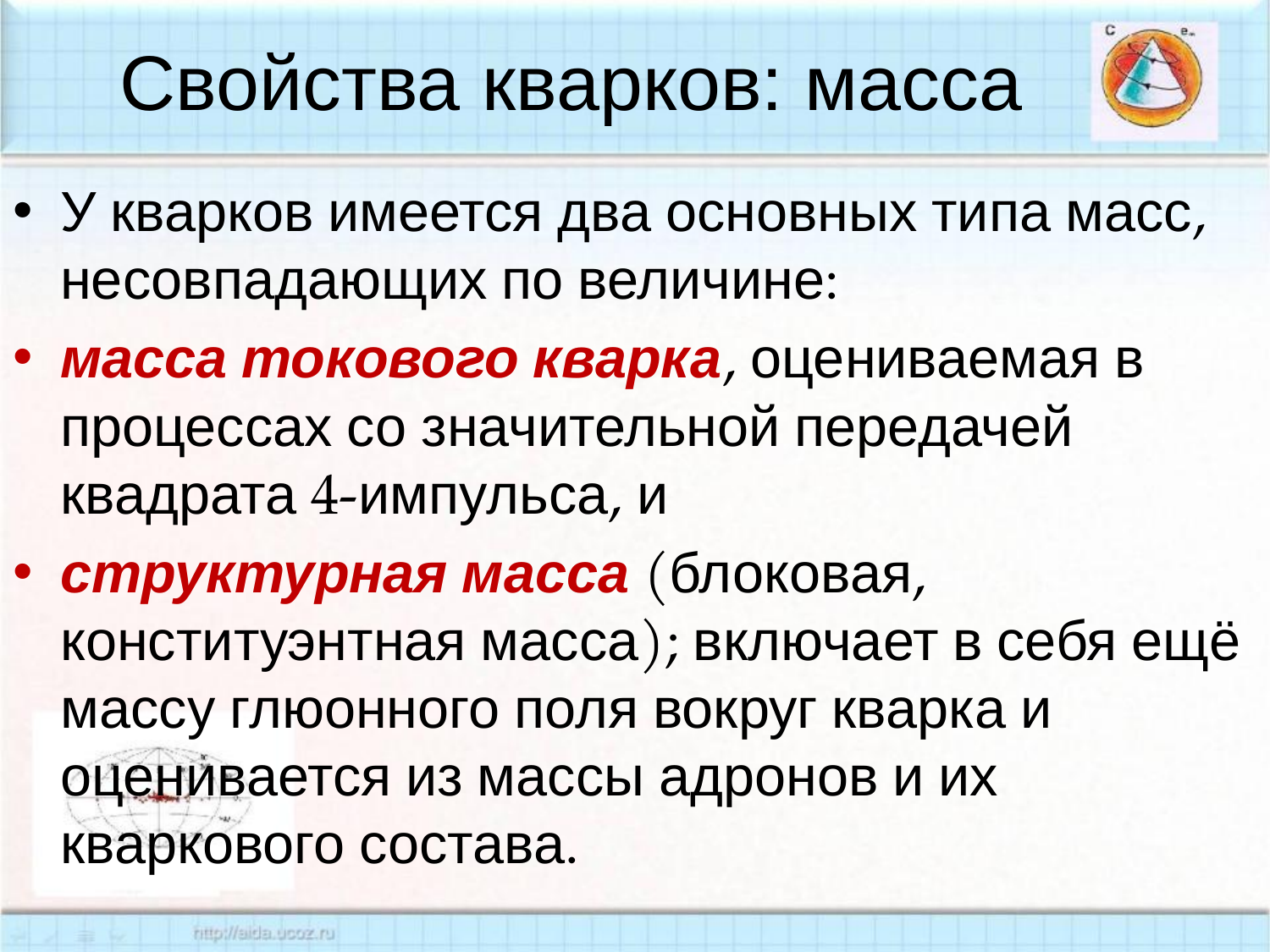

# Свойства кварков: масса
У кварков имеется два основных типа масс, несовпадающих по величине:
масса токового кварка, оцениваемая в процессах со значительной передачей квадрата 4-импульса, и
структурная масса (блоковая, конституэнтная масса); включает в себя ещё массу глюонного поля вокруг кварка и оценивается из массы адронов и их кваркового состава.